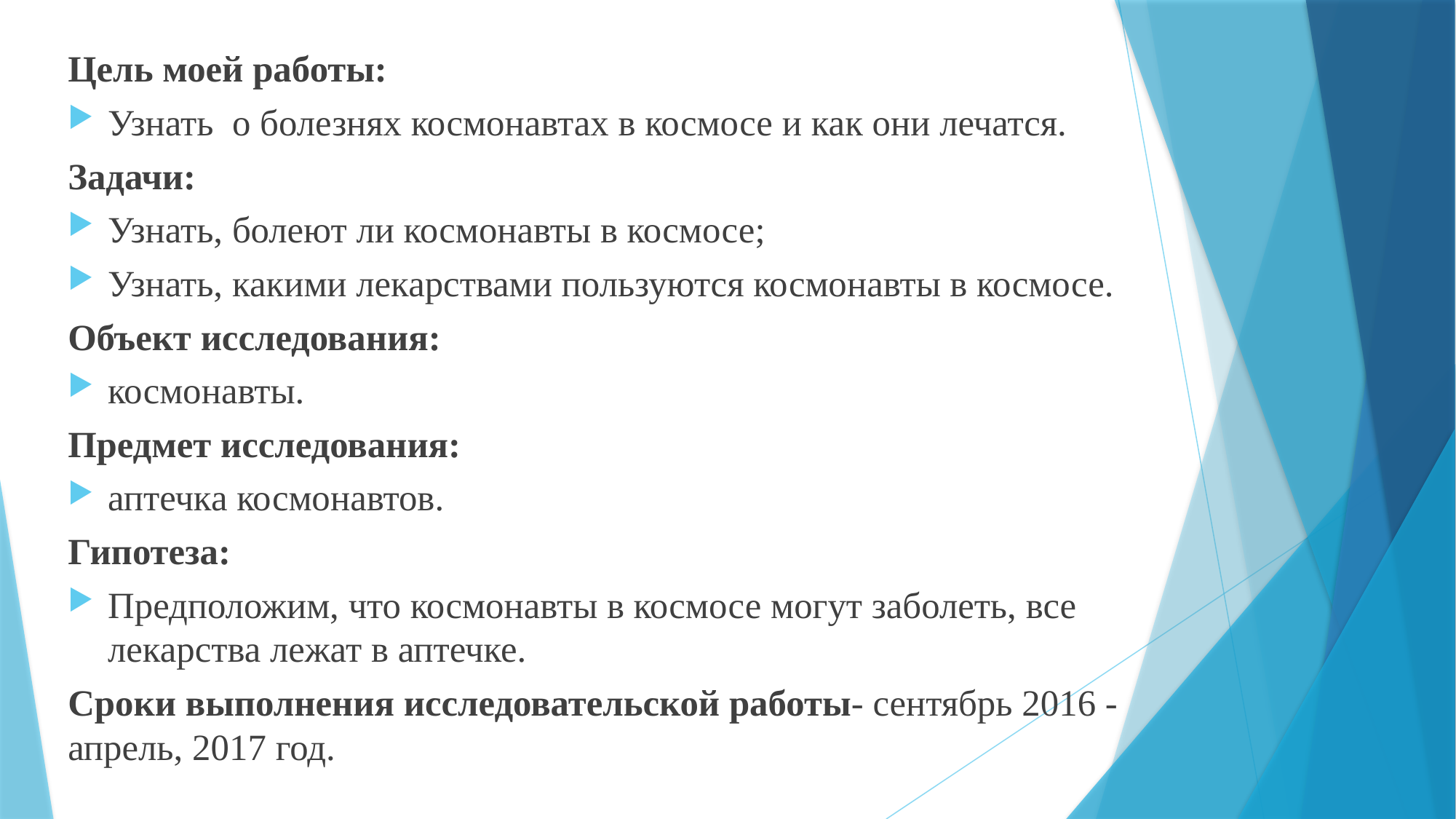

Цель моей работы:
Узнать  о болезнях космонавтах в космосе и как они лечатся.
Задачи:
Узнать, болеют ли космонавты в космосе;
Узнать, какими лекарствами пользуются космонавты в космосе.
Объект исследования:
космонавты.
Предмет исследования:
аптечка космонавтов.
Гипотеза:
Предположим, что космонавты в космосе могут заболеть, все лекарства лежат в аптечке.
Сроки выполнения исследовательской работы- сентябрь 2016 -апрель, 2017 год.